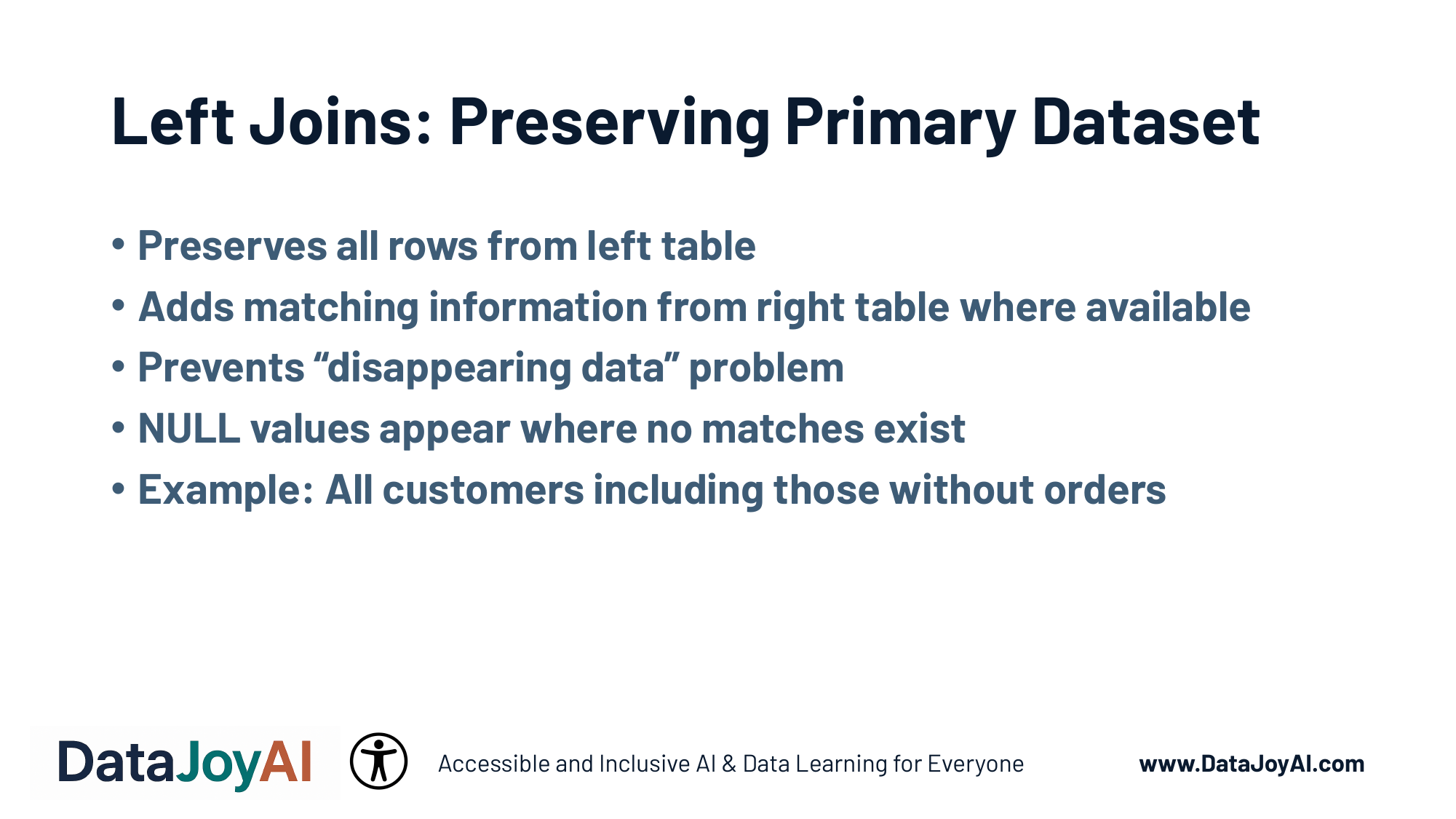

# Left Joins: Preserving Primary Dataset
Preserves all rows from left table
Adds matching information from right table where available
Prevents “disappearing data” problem
NULL values appear where no matches exist
Example: All customers including those without orders